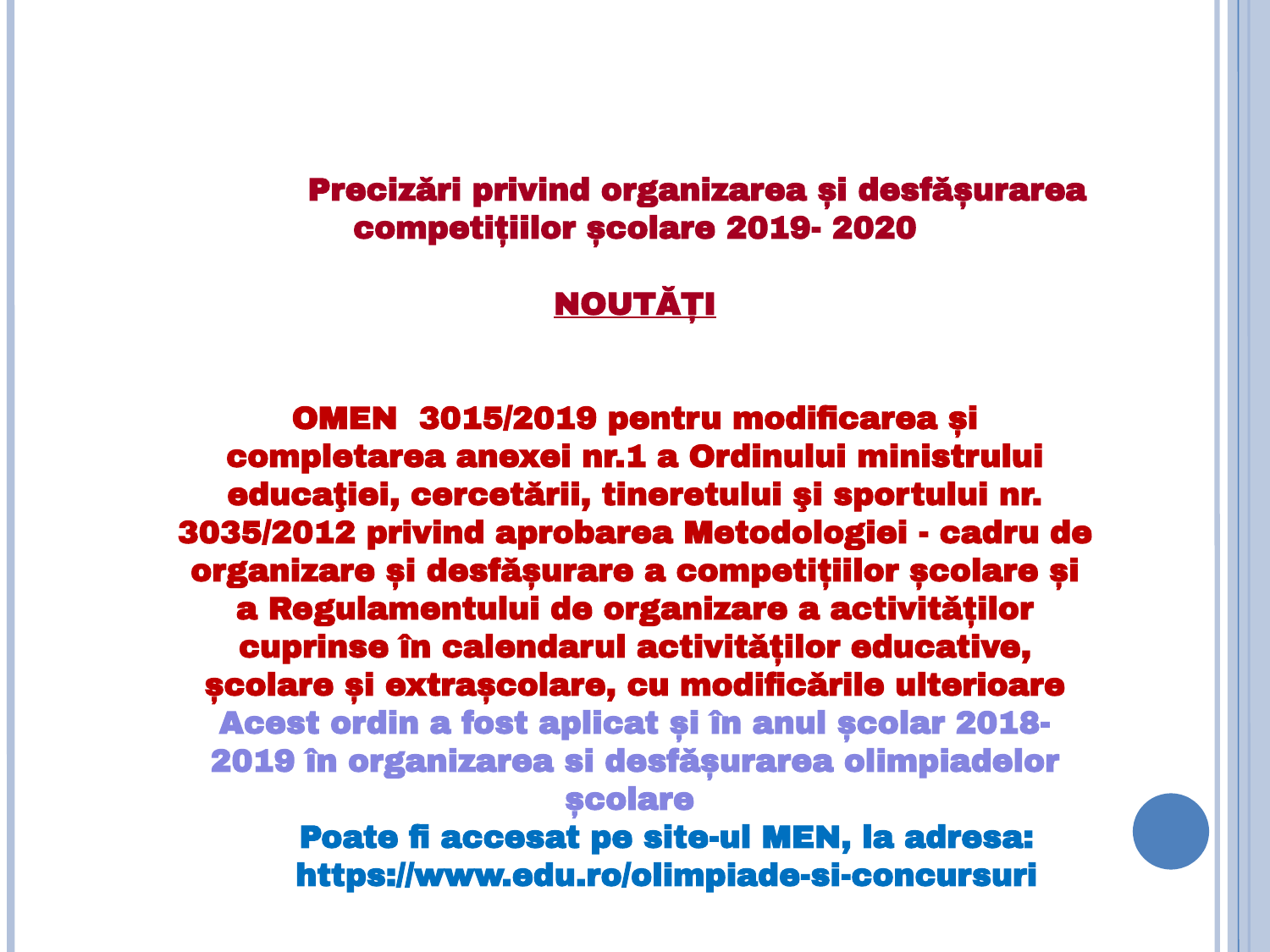

O R D I N
pentru Precizări privind organizarea și desfășurarea competițiilor școlare 2019- 2020

NOUTĂȚI

 O R D I N OMEN 3015OMENOMEn
OMEN  3015/2019 pentru modificarea și completarea anexei nr.1 a Ordinului ministrului educaţiei, cercetării, tineretului şi sportului nr. 3035/2012 privind aprobarea Metodologiei - cadru de organizare și desfășurare a competițiilor școlare și a Regulamentului de organizare a activităților cuprinse în calendarul activităților educative, școlare și extrașcolare, cu modificările ulterioare
Acest ordin a fost aplicat și în anul școlar 2018-2019 în organizarea si desfășurarea olimpiadelor școlare
Poate fi accesat pe site-ul MEN, la adresa: https://www.edu.ro/olimpiade-si-concursuri